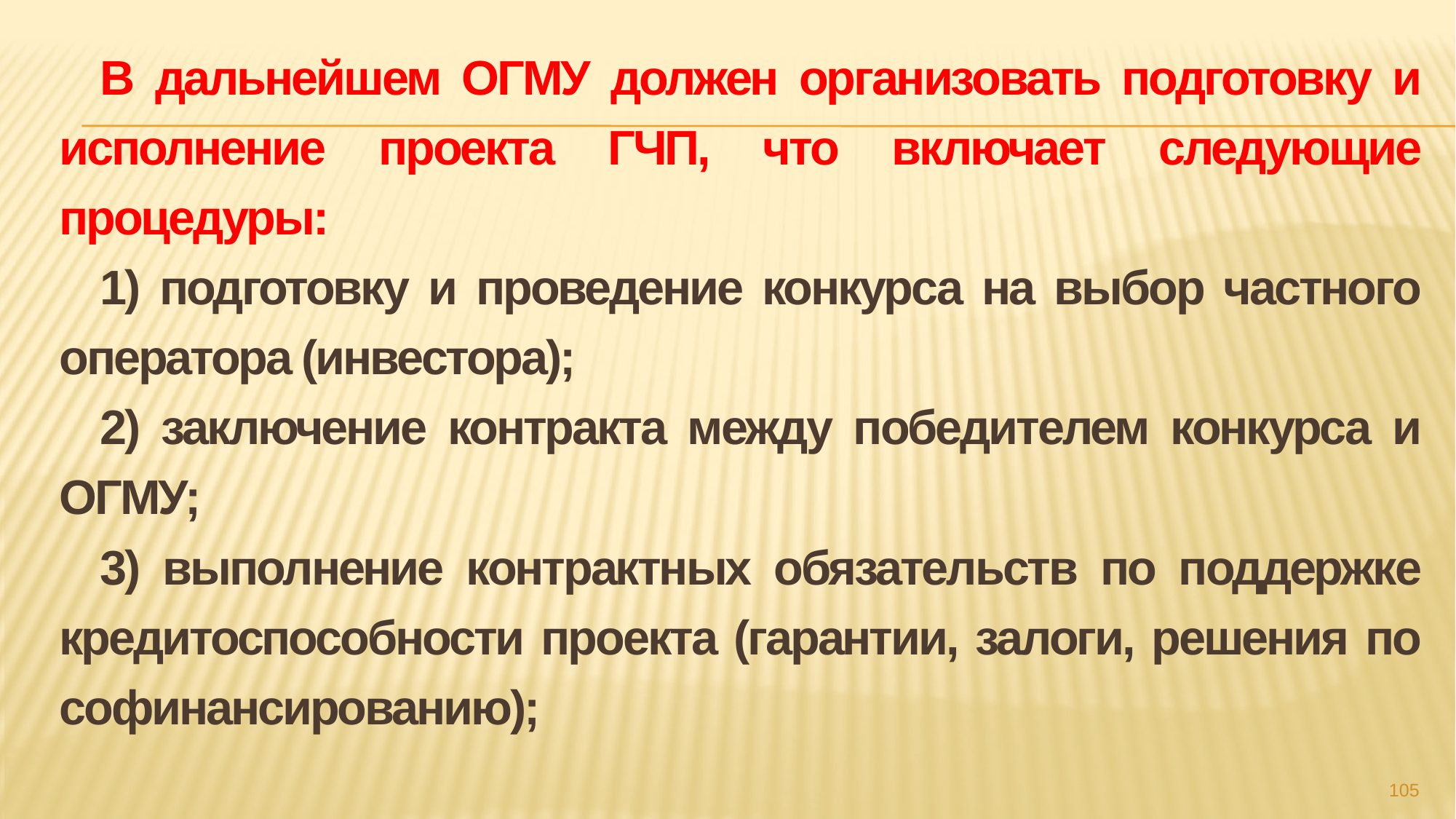

В дальнейшем ОГМУ должен организовать подготовку и исполнение проекта ГЧП, что включает следующие процедуры:
1) подготовку и проведение конкурса на выбор частного оператора (инвестора);
2) заключение контракта между победителем конкурса и ОГМУ;
3) выполнение контрактных обязательств по поддержке кредитоспособности проекта (гарантии, залоги, решения по софинансированию);
#
105